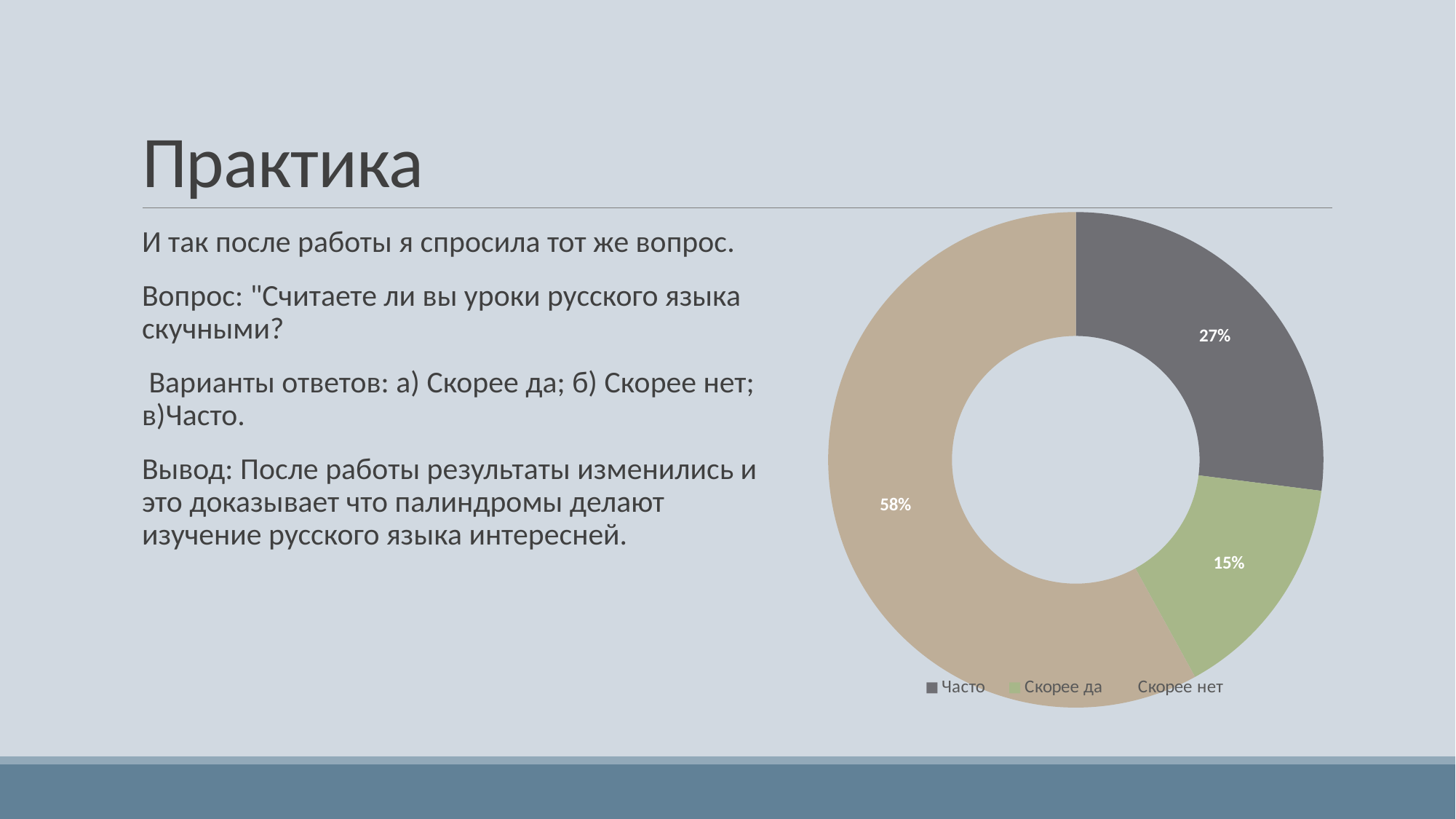

# Практика

### Chart

| Category | Продажи |
|---|---|
| Часто  | 27.0 |
| Скорее да | 15.0 |
| Скорее нет  | 58.0 |
И так после работы я спросила тот же вопрос.
Вопрос: "Считаете ли вы уроки русского языка скучными?
 Варианты ответов: а) Скорее да; б) Скорее нет; в)Часто.
Вывод: После работы результаты изменились и это доказывает что палиндромы делают изучение русского языка интересней.